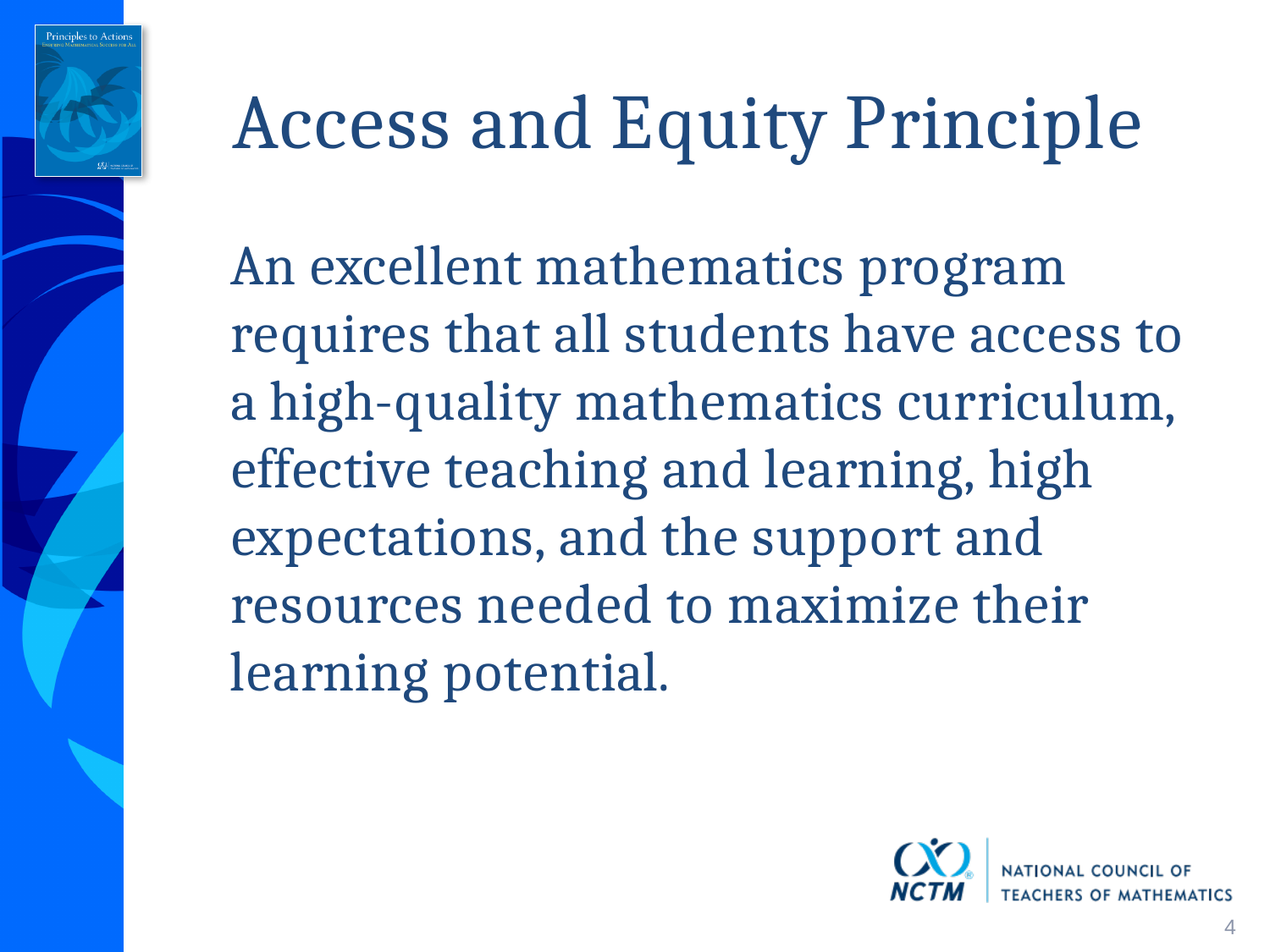

# Access and Equity Principle
	An excellent mathematics program requires that all students have access to a high-quality mathematics curriculum, effective teaching and learning, high expectations, and the support and resources needed to maximize their learning potential.
4